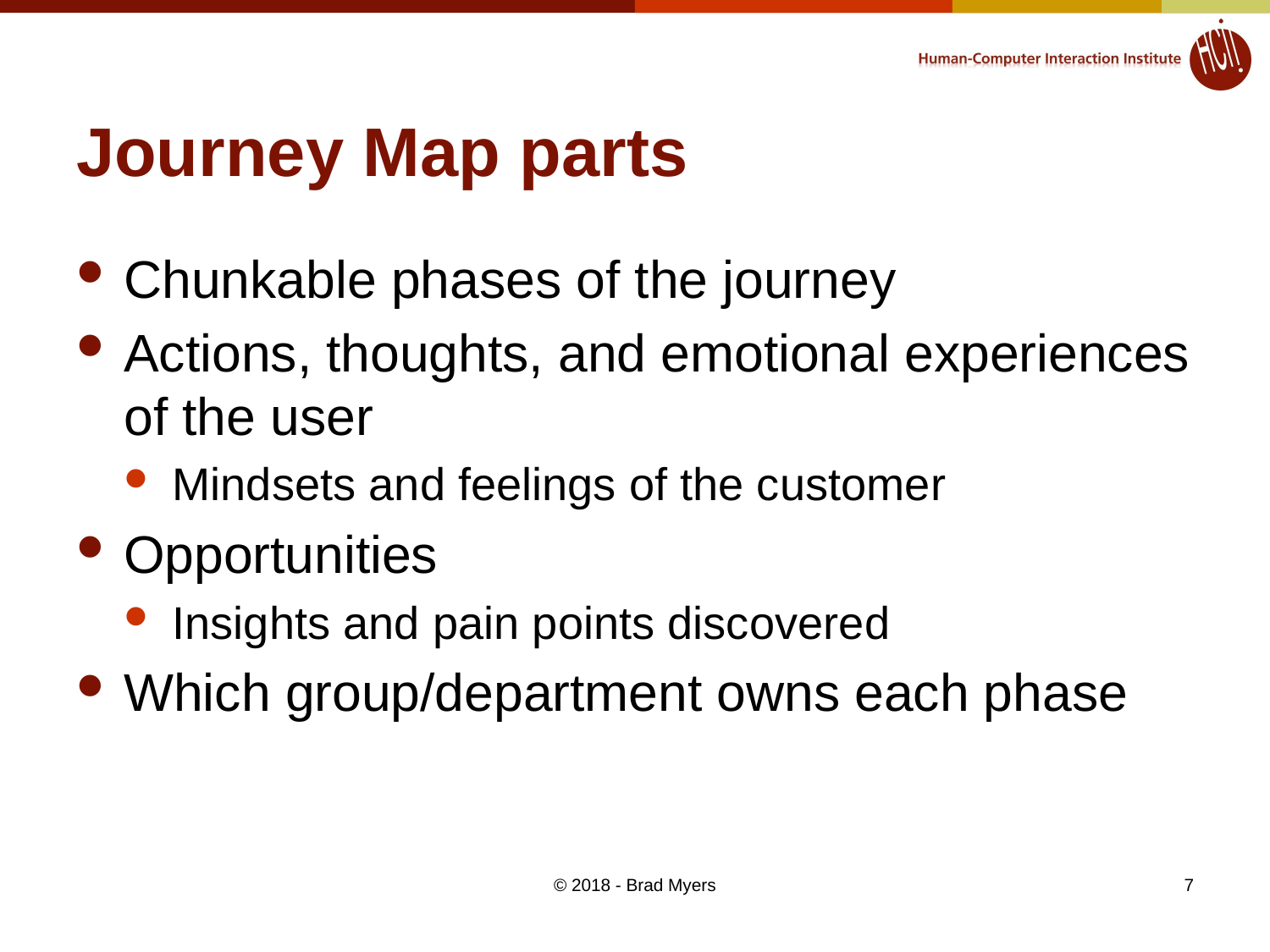

# Journey Map parts
Chunkable phases of the journey
Actions, thoughts, and emotional experiences of the user
Mindsets and feelings of the customer
Opportunities
Insights and pain points discovered
Which group/department owns each phase
© 2018 - Brad Myers
7